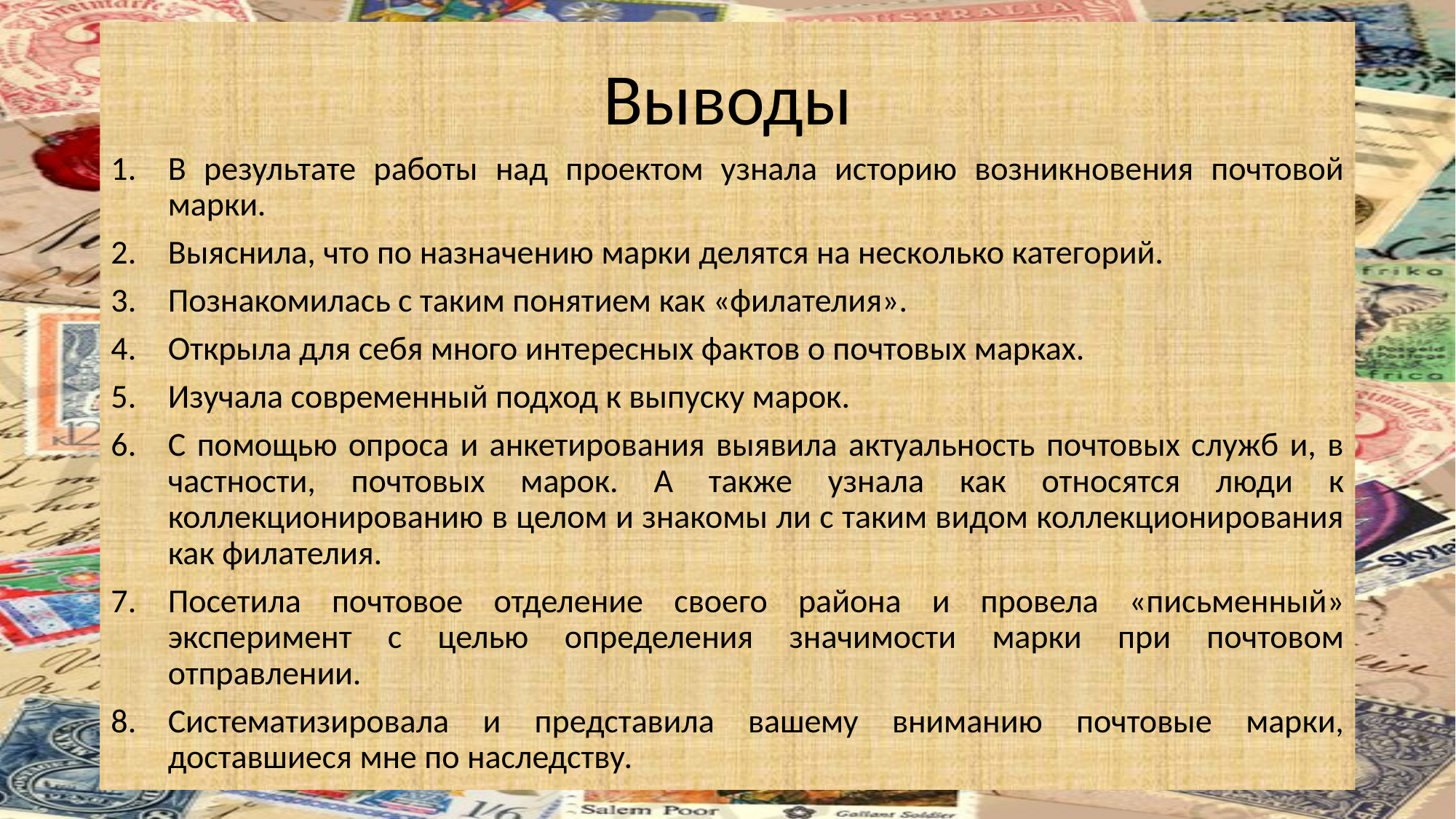

# Выводы
В результате работы над проектом узнала историю возникновения почтовой марки.
Выяснила, что по назначению марки делятся на несколько категорий.
Познакомилась с таким понятием как «филателия».
Открыла для себя много интересных фактов о почтовых марках.
Изучала современный подход к выпуску марок.
С помощью опроса и анкетирования выявила актуальность почтовых служб и, в частности, почтовых марок. А также узнала как относятся люди к коллекционированию в целом и знакомы ли с таким видом коллекционирования как филателия.
Посетила почтовое отделение своего района и провела «письменный» эксперимент с целью определения значимости марки при почтовом отправлении.
Систематизировала и представила вашему вниманию почтовые марки, доставшиеся мне по наследству.